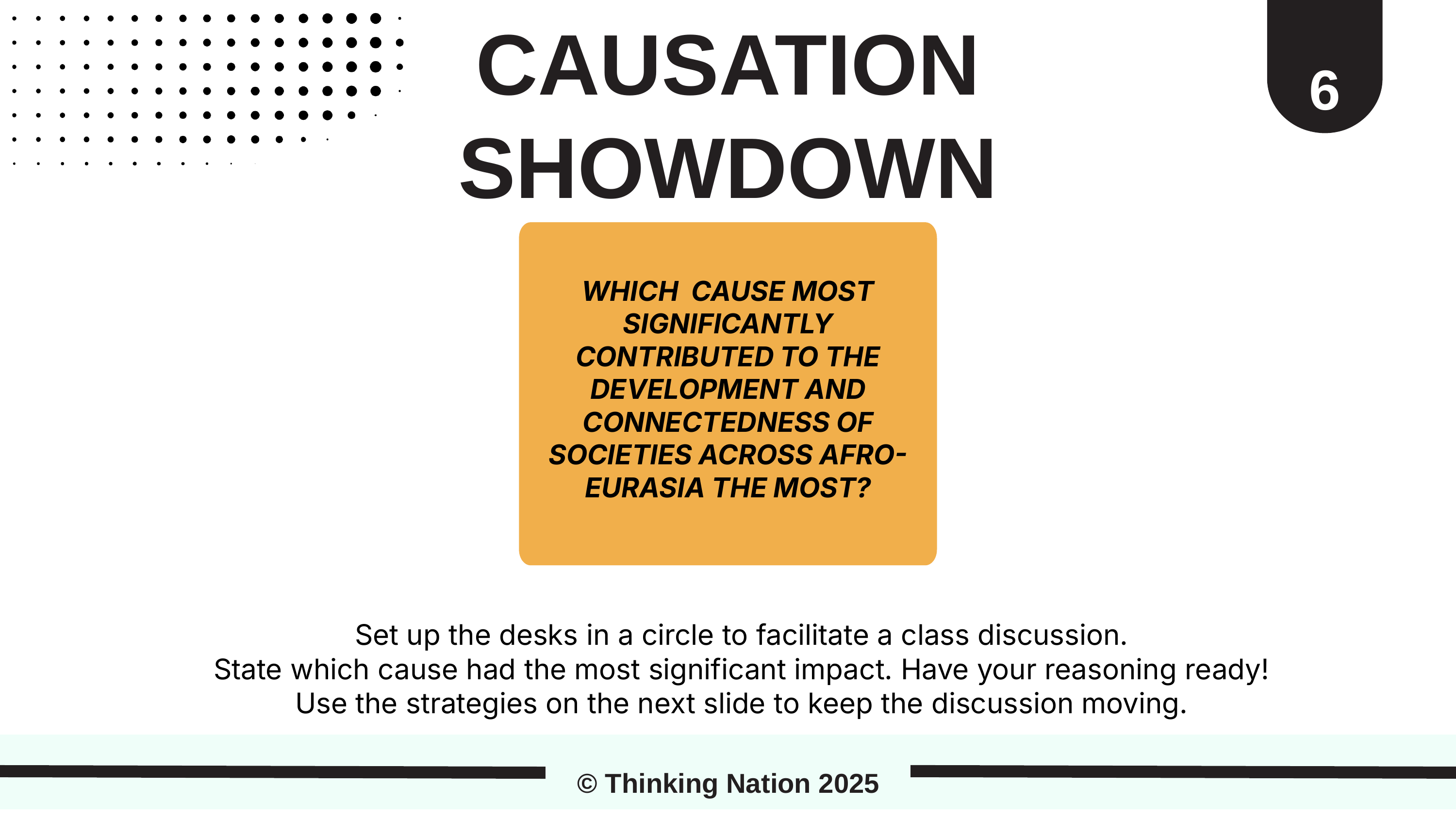

6
CAUSATION
SHOWDOWN

WHICH  CAUSE MOST SIGNIFICANTLY CONTRIBUTED TO THE DEVELOPMENT AND CONNECTEDNESS OF SOCIETIES ACROSS AFRO-EURASIA THE MOST?
Set up the desks in a circle to facilitate a class discussion.
State which cause had the most significant impact. Have your reasoning ready! Use the strategies on the next slide to keep the discussion moving.

© Thinking Nation 2025